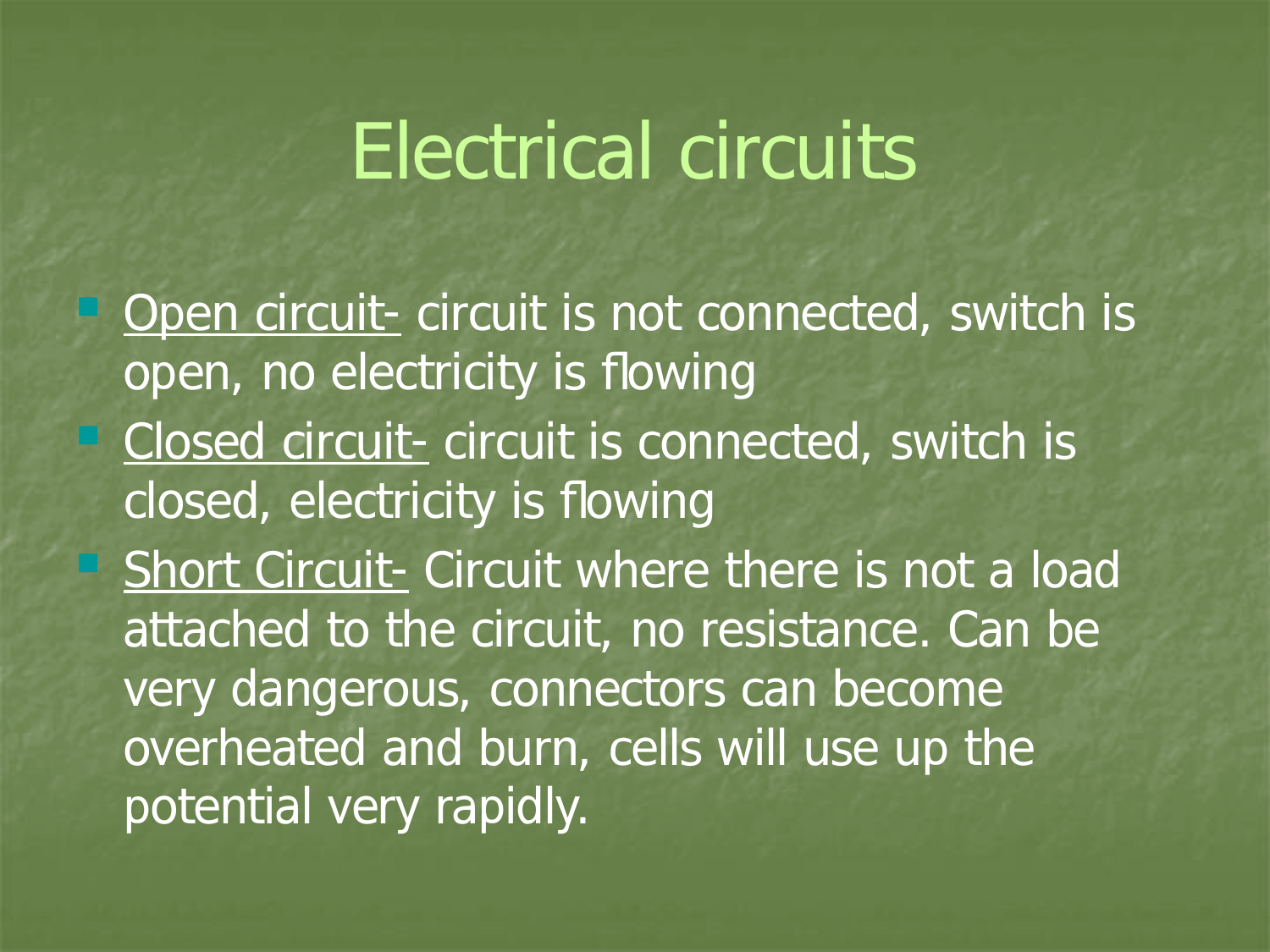

# Electrical circuits
Open circuit- circuit is not connected, switch is open, no electricity is flowing
Closed circuit- circuit is connected, switch is closed, electricity is flowing
Short Circuit- Circuit where there is not a load attached to the circuit, no resistance. Can be very dangerous, connectors can become overheated and burn, cells will use up the potential very rapidly.